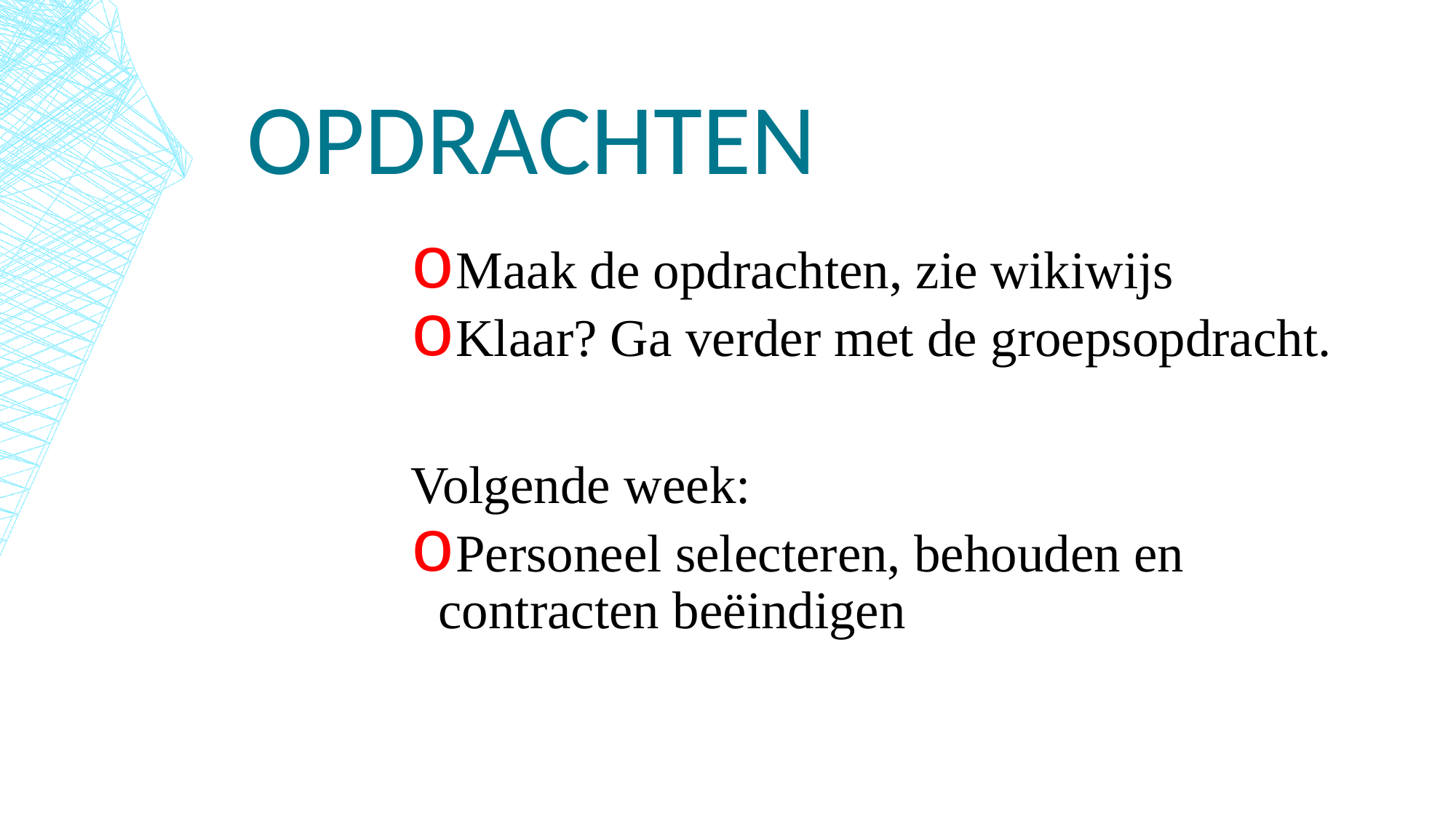

# opdrachten
Maak de opdrachten, zie wikiwijs
Klaar? Ga verder met de groepsopdracht.

Volgende week:
Personeel selecteren, behouden en contracten beëindigen